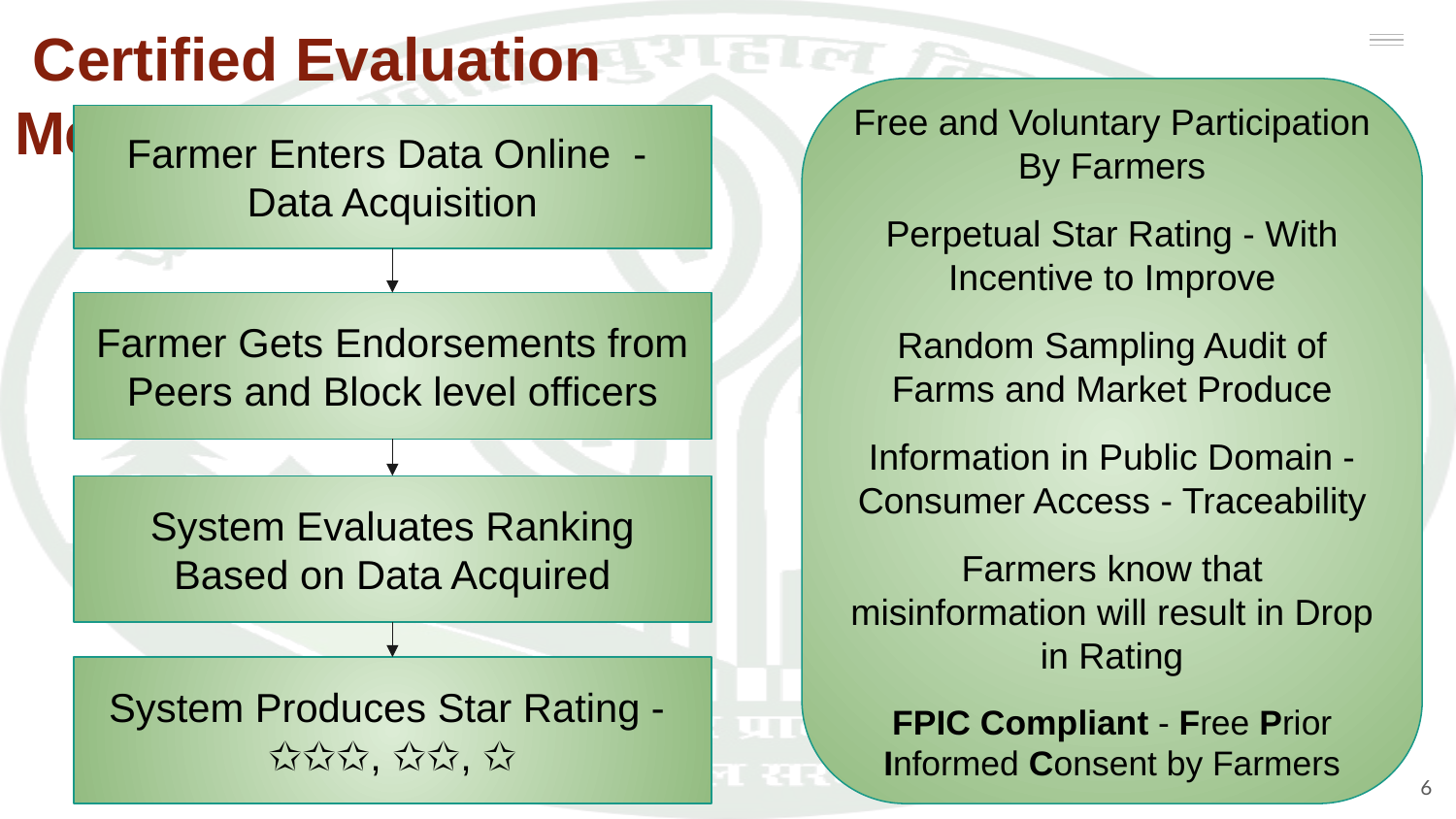

Certified Evaluation Methodology
Free and Voluntary Participation By Farmers

Perpetual Star Rating - With Incentive to Improve

Random Sampling Audit of Farms and Market Produce

Information in Public Domain - Consumer Access - Traceability

Farmers know that misinformation will result in Drop in Rating

FPIC Compliant - Free Prior Informed Consent by Farmers
Farmer Enters Data Online  -
Data Acquisition
Farmer Gets Endorsements from Peers and Block level officers
System Evaluates Ranking Based on Data Acquired
System Produces Star Rating -
✩✩✩, ✩✩, ✩
6